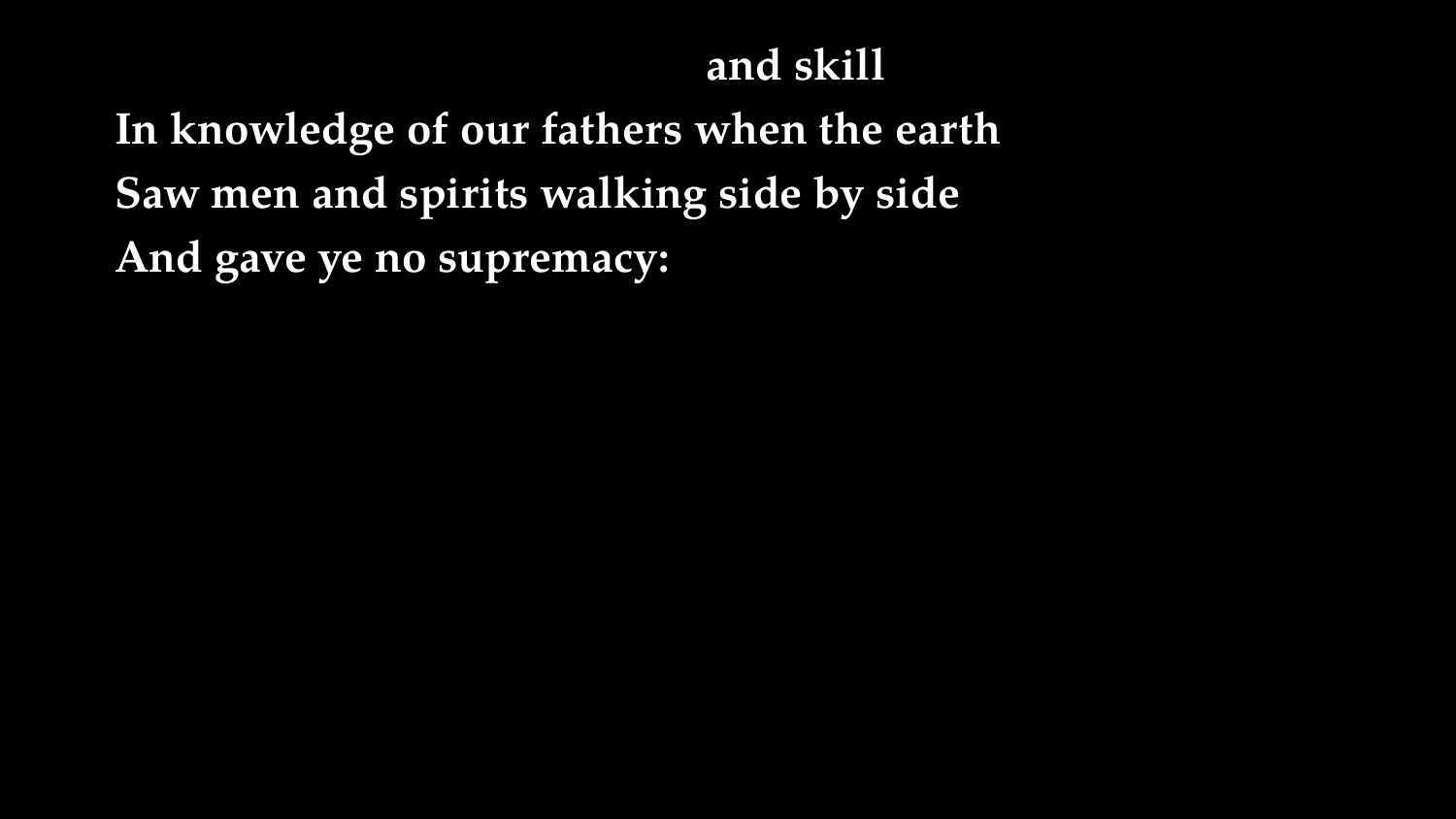

# and skill In knowledge of our fathers when the earth Saw men and spirits walking side by side And gave ye no supremacy: